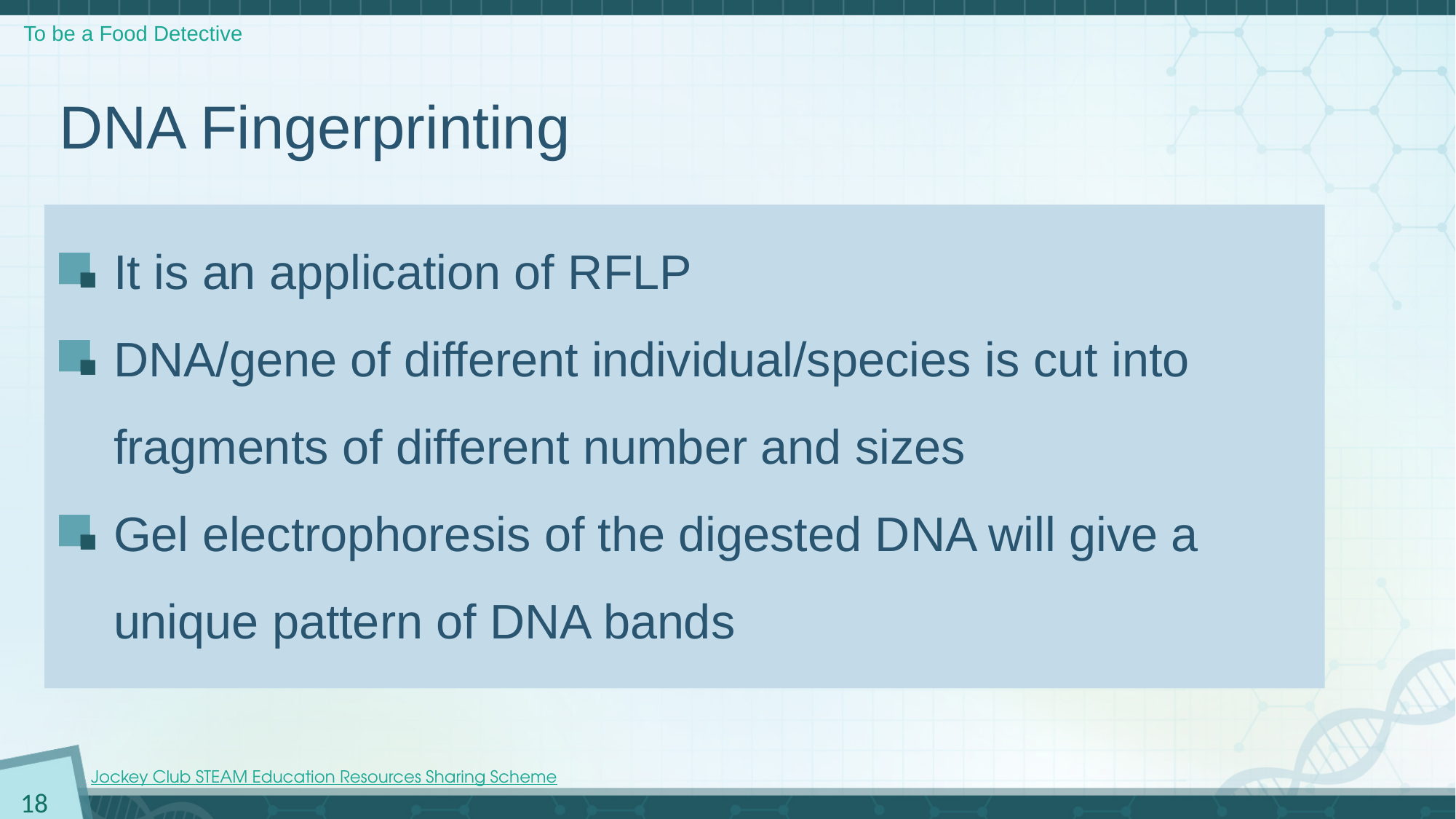

# DNA Fingerprinting
It is an application of RFLP
DNA/gene of different individual/species is cut into fragments of different number and sizes
Gel electrophoresis of the digested DNA will give a unique pattern of DNA bands

18